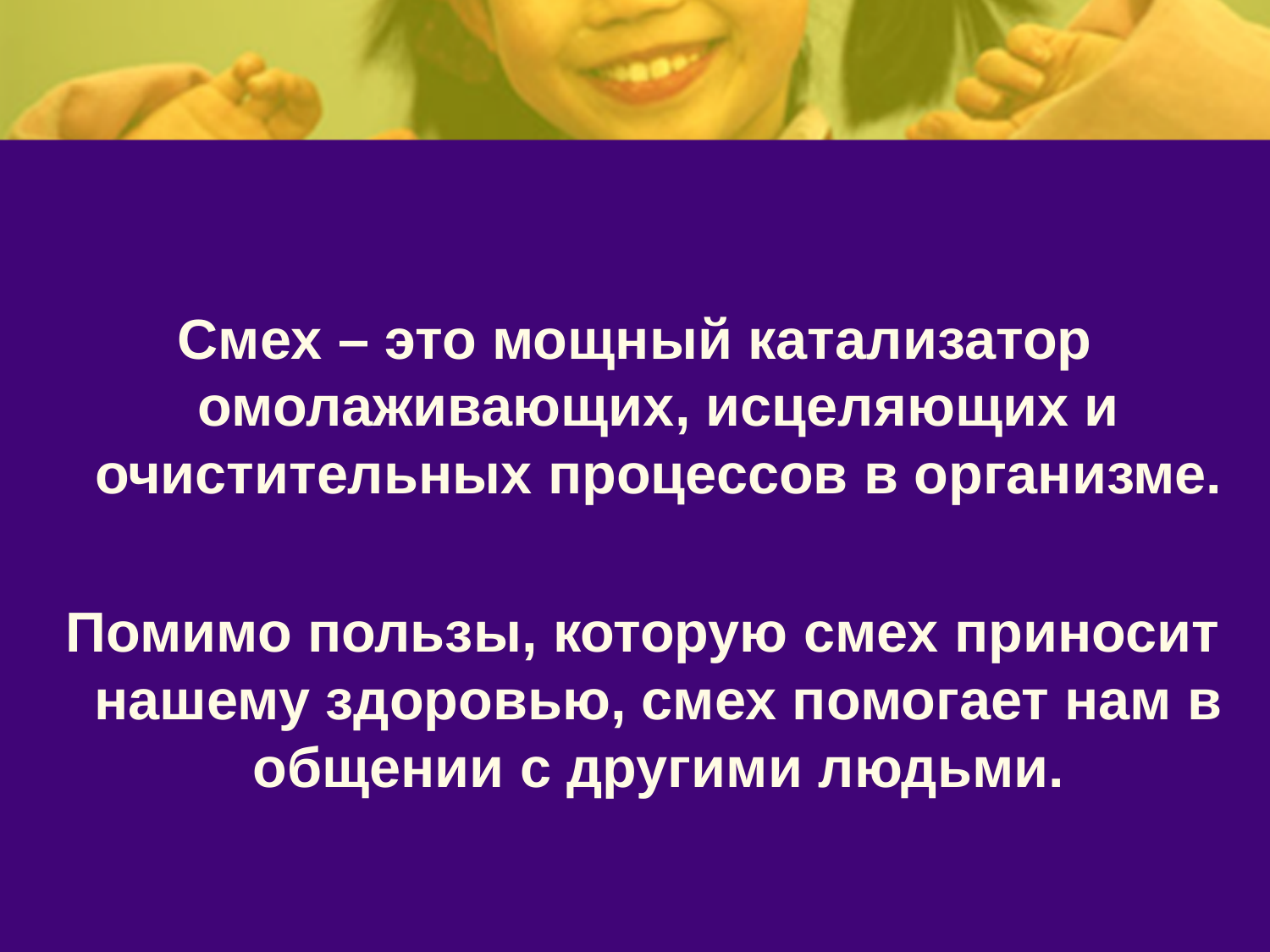

Смех – это мощный катализатор омолаживающих, исцеляющих и очистительных процессов в организме.

 Помимо пользы, которую смех приносит нашему здоровью, смех помогает нам в общении с другими людьми.